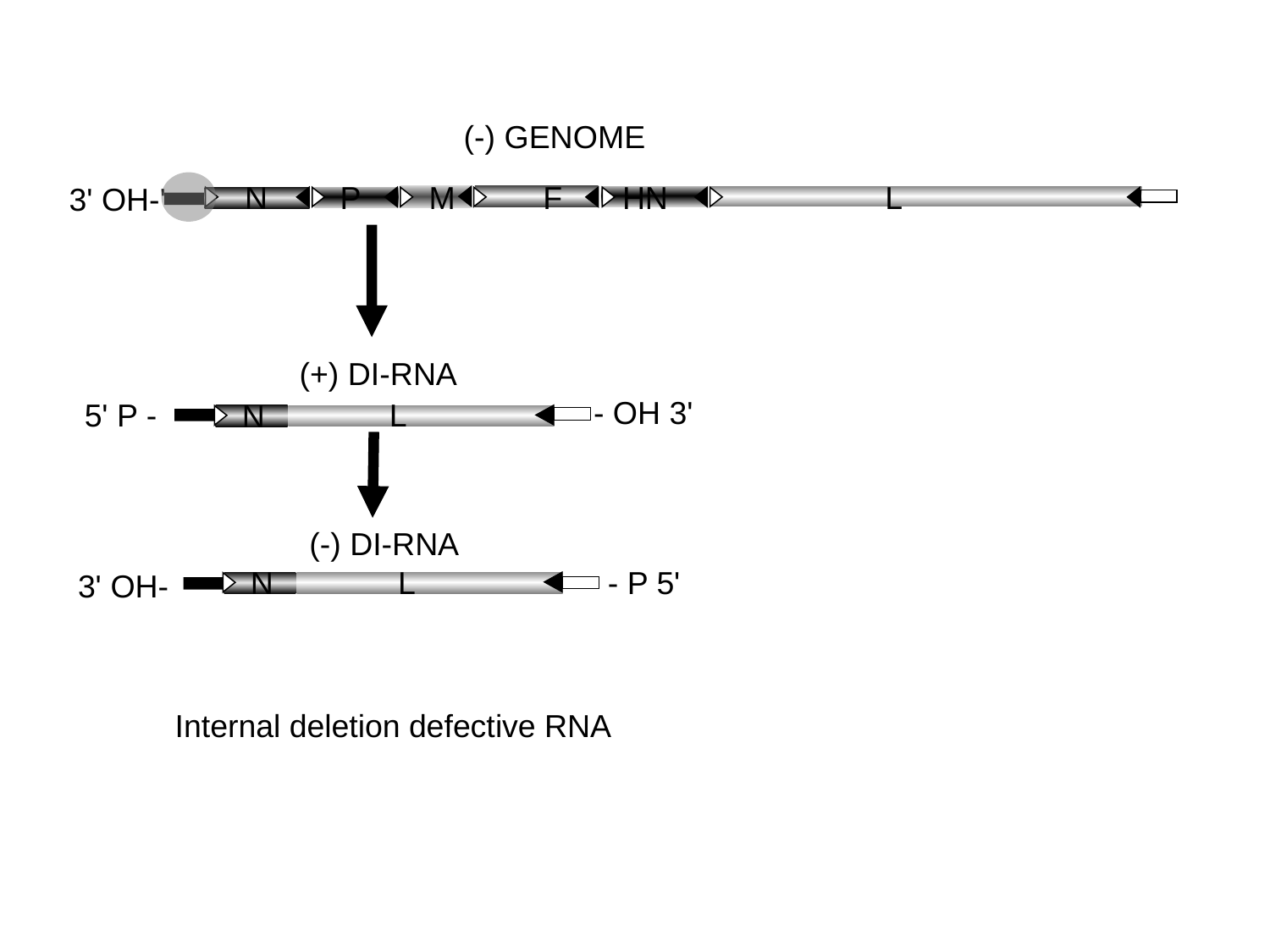

(-) GENOME
N
P
M
F
HN
L

3' OH-'

(+) DI-RNA
- OH 3'
5' P -
L
N

(-) DI-RNA
L
- P 5'
N
3' OH-

Internal deletion defective RNA